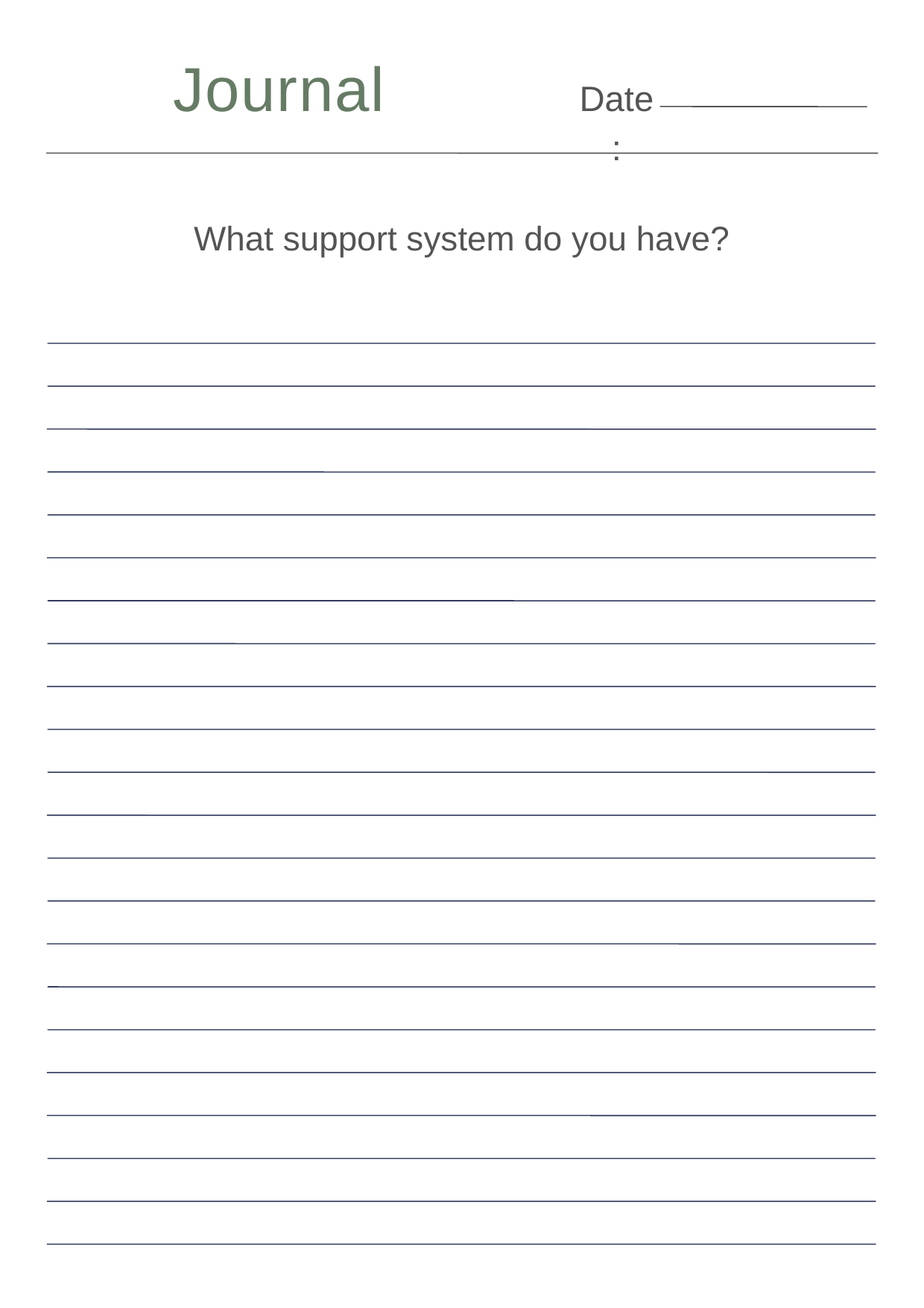

Journal
Date:

What support system do you have?